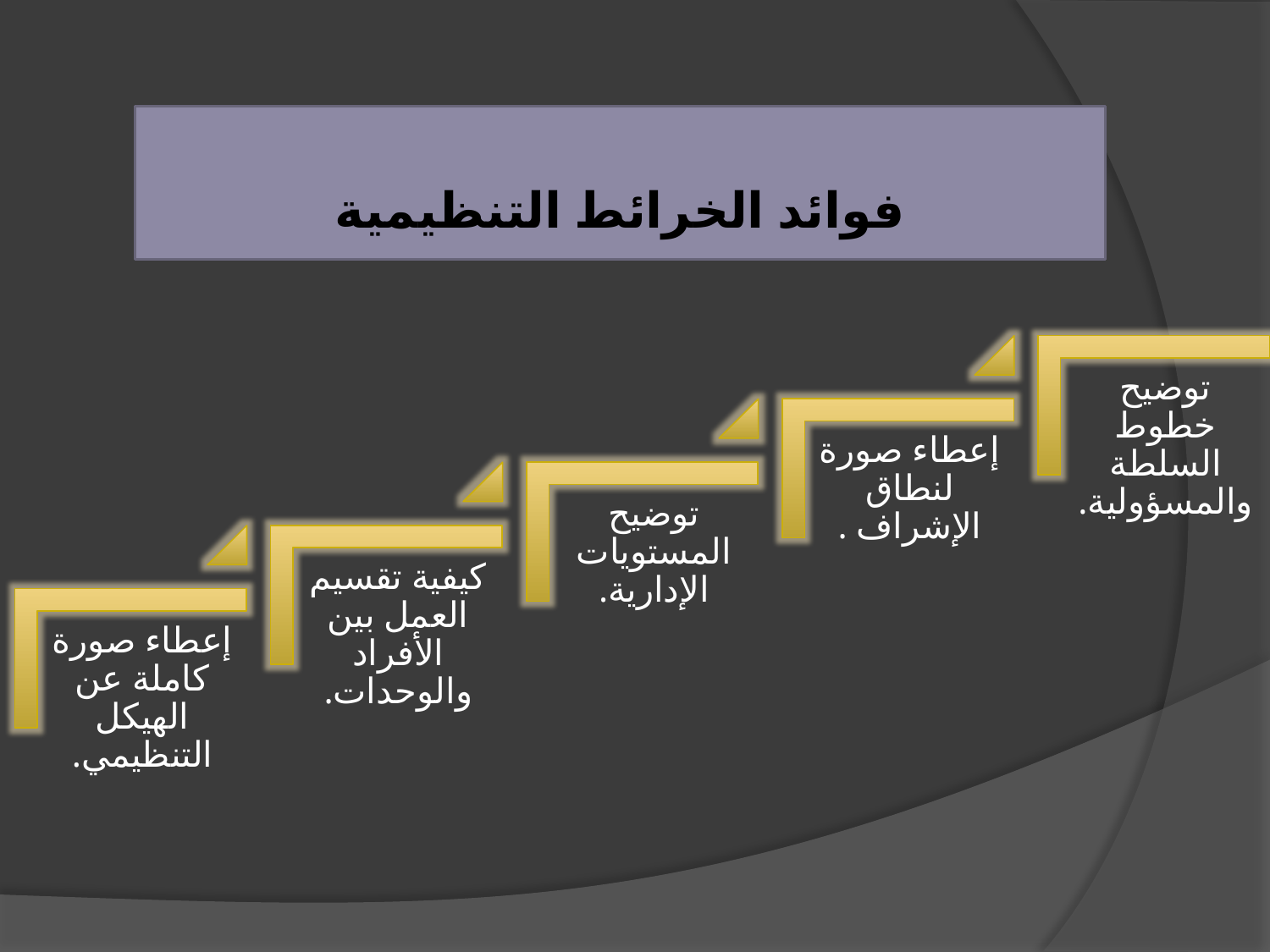

# فوائد الخرائط التنظيمية
إعطاء صورة كاملة عن الهيكل التنظيمي.
كيفية تقسيم العمل بين الأفراد والوحدات.
توضيح المستويات الإدارية.
إعطاء صورة لنطاق الإشراف .
توضيح خطوط السلطة والمسؤولية.